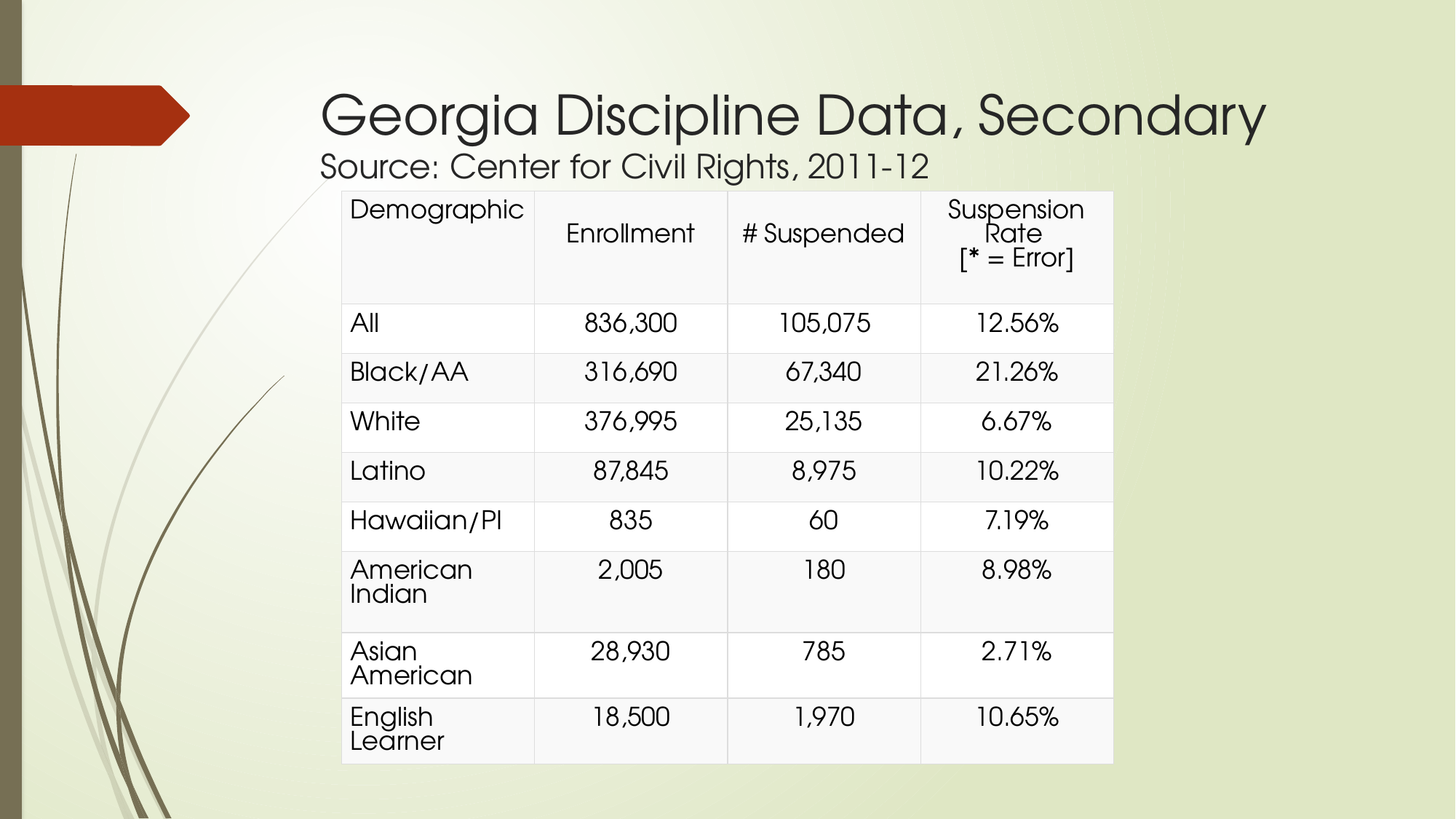

# Georgia Discipline Data, Secondary Source: Center for Civil Rights, 2011-12
| Demographic | Enrollment | # Suspended | Suspension Rate  [\* = Error] |
| --- | --- | --- | --- |
| All | 836,300 | 105,075 | 12.56% |
| Black/AA | 316,690 | 67,340 | 21.26% |
| White | 376,995 | 25,135 | 6.67% |
| Latino | 87,845 | 8,975 | 10.22% |
| Hawaiian/PI | 835 | 60 | 7.19% |
| American Indian | 2,005 | 180 | 8.98% |
| Asian American | 28,930 | 785 | 2.71% |
| English Learner | 18,500 | 1,970 | 10.65% |